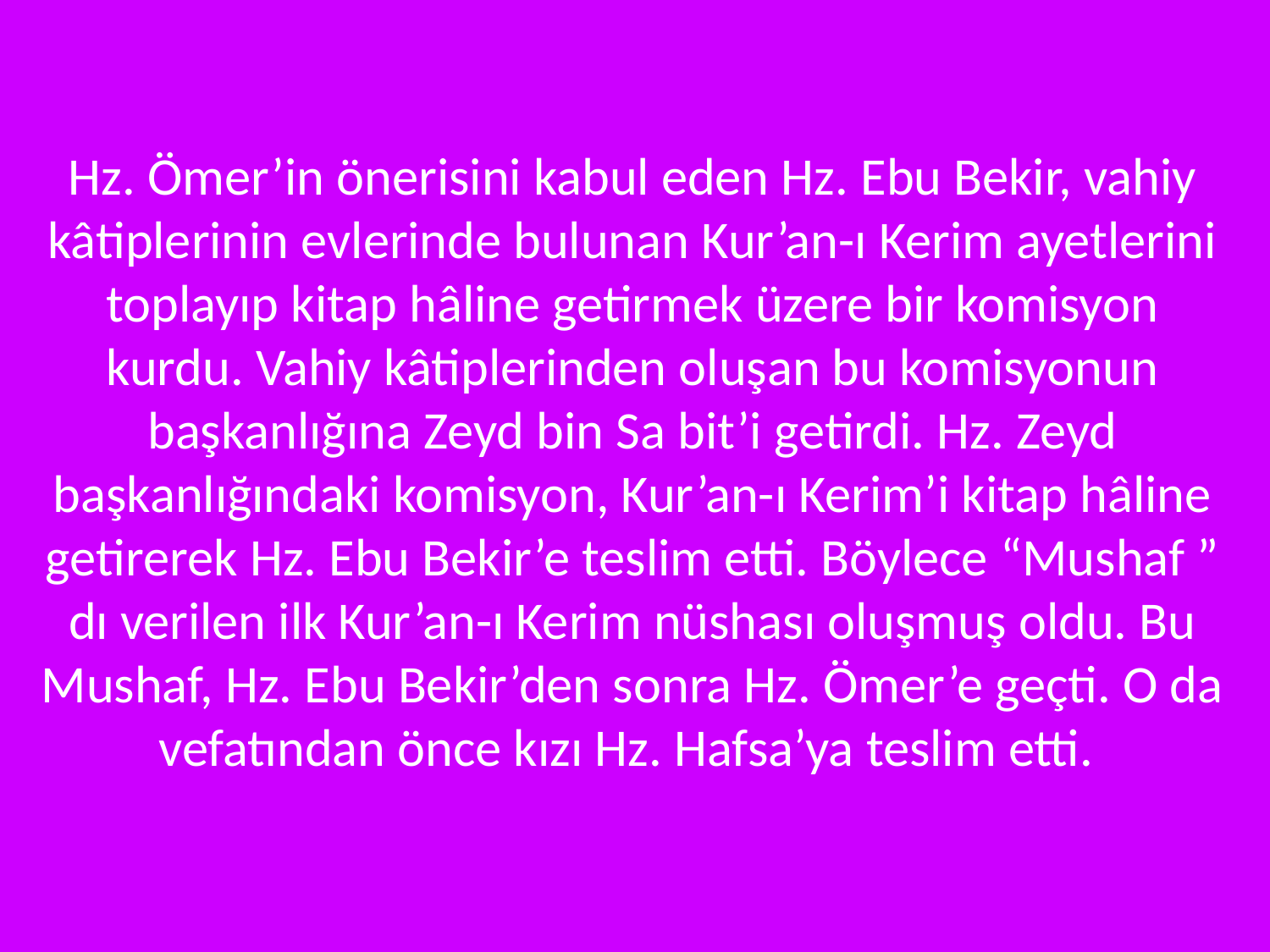

Hz. Ömer’in önerisini kabul eden Hz. Ebu Bekir, vahiy kâtiplerinin evlerinde bulunan Kur’an-ı Kerim ayetlerini toplayıp kitap hâline getirmek üzere bir komisyon kurdu. Vahiy kâtiplerinden oluşan bu komisyonun başkanlığına Zeyd bin Sa bit’i getirdi. Hz. Zeyd başkanlığındaki komisyon, Kur’an-ı Kerim’i kitap hâline getirerek Hz. Ebu Bekir’e teslim etti. Böylece “Mushaf ” dı verilen ilk Kur’an-ı Kerim nüshası oluşmuş oldu. Bu Mushaf, Hz. Ebu Bekir’den sonra Hz. Ömer’e geçti. O da vefatından önce kızı Hz. Hafsa’ya teslim etti.